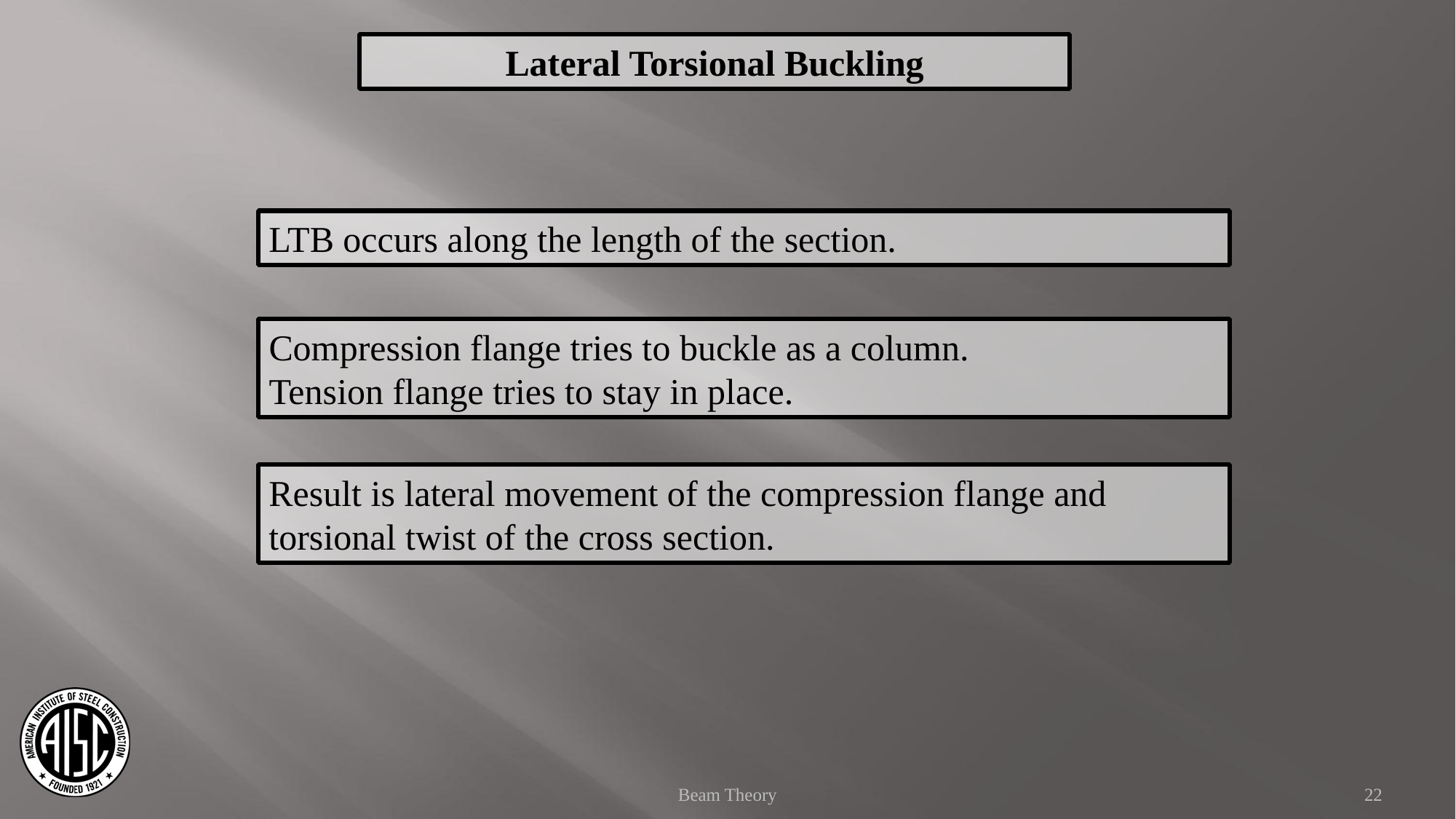

Lateral Torsional Buckling
LTB occurs along the length of the section.
Compression flange tries to buckle as a column.
Tension flange tries to stay in place.
Result is lateral movement of the compression flange and torsional twist of the cross section.
Beam Theory
22